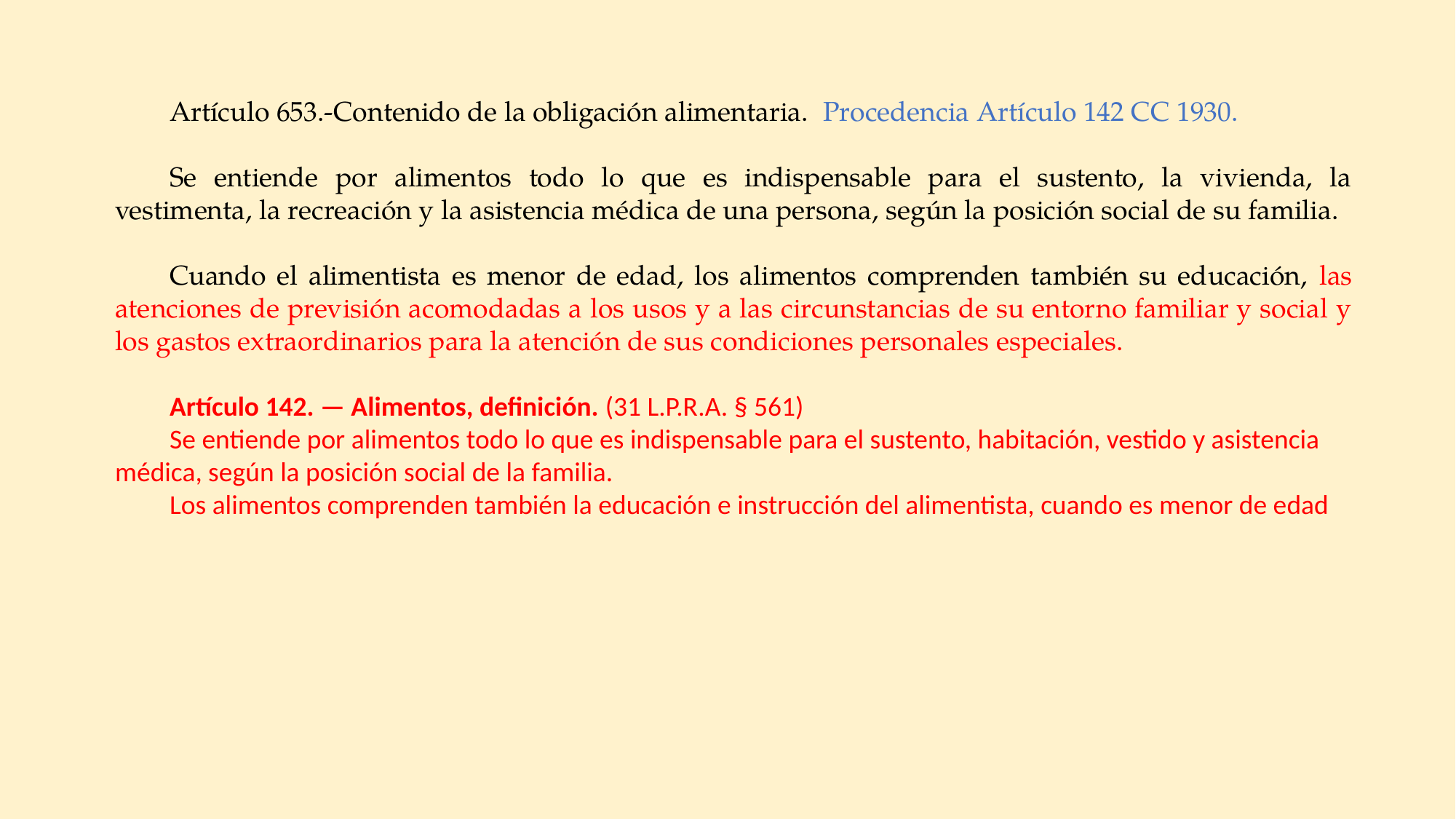

Artículo 653.-Contenido de la obligación alimentaria.  Procedencia Artículo 142 CC 1930.

Se entiende por alimentos todo lo que es indispensable para el sustento, la vivienda, la vestimenta, la recreación y la asistencia médica de una persona, según la posición social de su familia.

Cuando el alimentista es menor de edad, los alimentos comprenden también su educación, las atenciones de previsión acomodadas a los usos y a las circunstancias de su entorno familiar y social y los gastos extraordinarios para la atención de sus condiciones personales especiales.

Artículo 142. — Alimentos, definición. (31 L.P.R.A. § 561)
Se entiende por alimentos todo lo que es indispensable para el sustento, habitación, vestido y asistencia médica, según la posición social de la familia.
Los alimentos comprenden también la educación e instrucción del alimentista, cuando es menor de edad